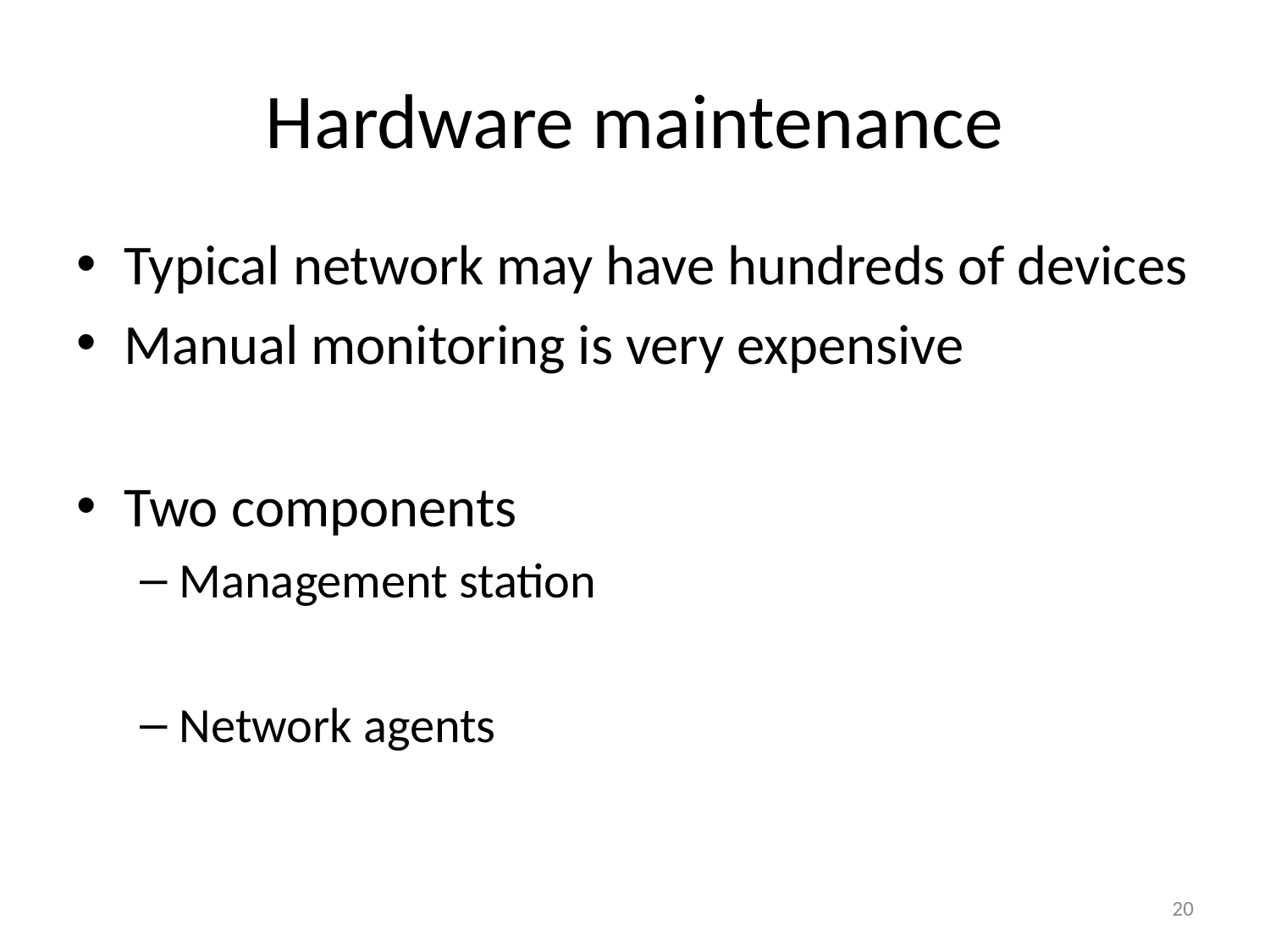

# Hardware maintenance
Typical network may have hundreds of devices
Manual monitoring is very expensive

Two components
Management station

Network agents

20